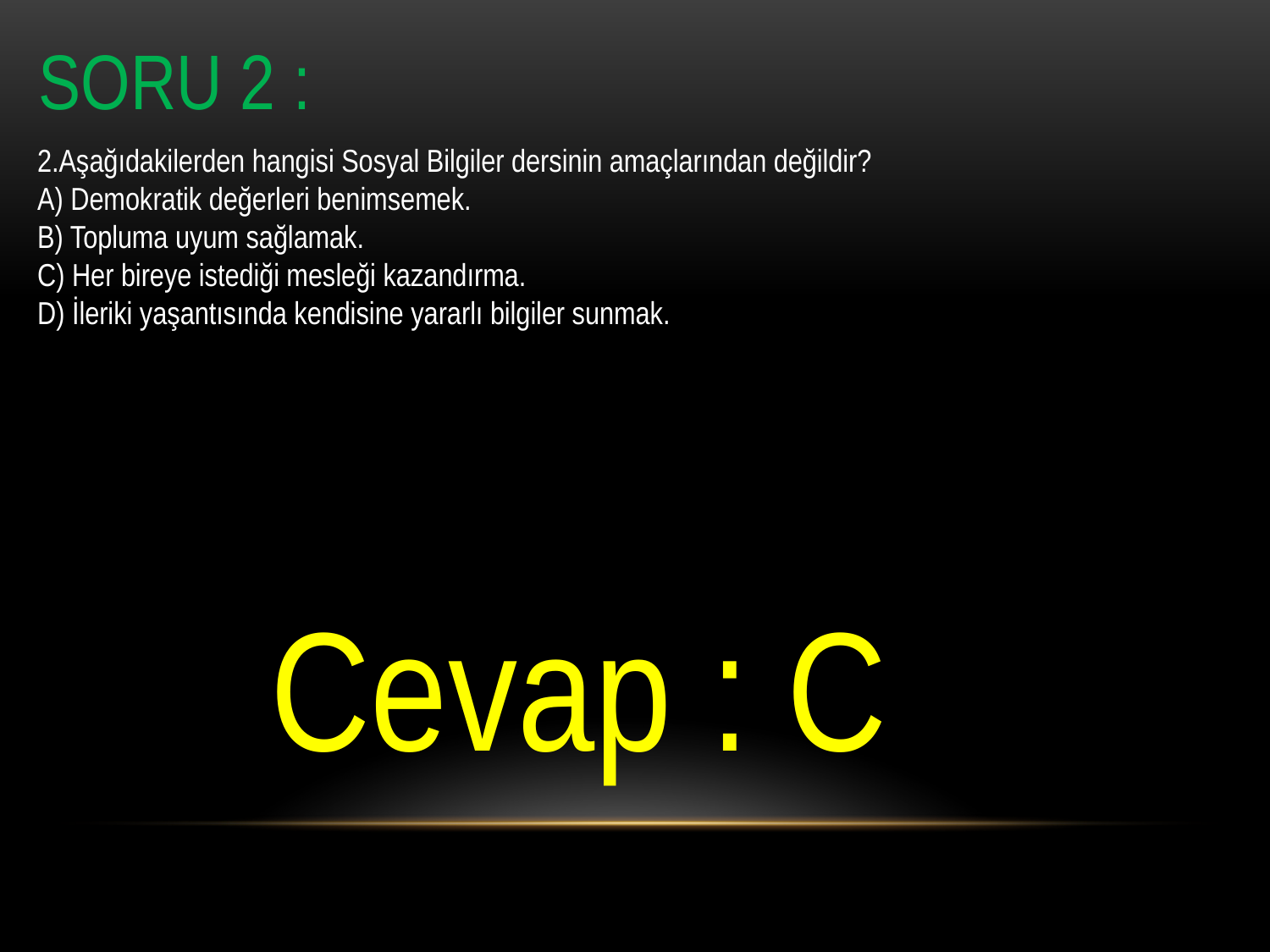

SORU 2 :
2.Aşağıdakilerden hangisi Sosyal Bilgiler dersinin amaçlarından değildir?
A) Demokratik değerleri benimsemek.
B) Topluma uyum sağlamak.
C) Her bireye istediği mesleği kazandırma.
D) İleriki yaşantısında kendisine yararlı bilgiler sunmak.
Cevap : C